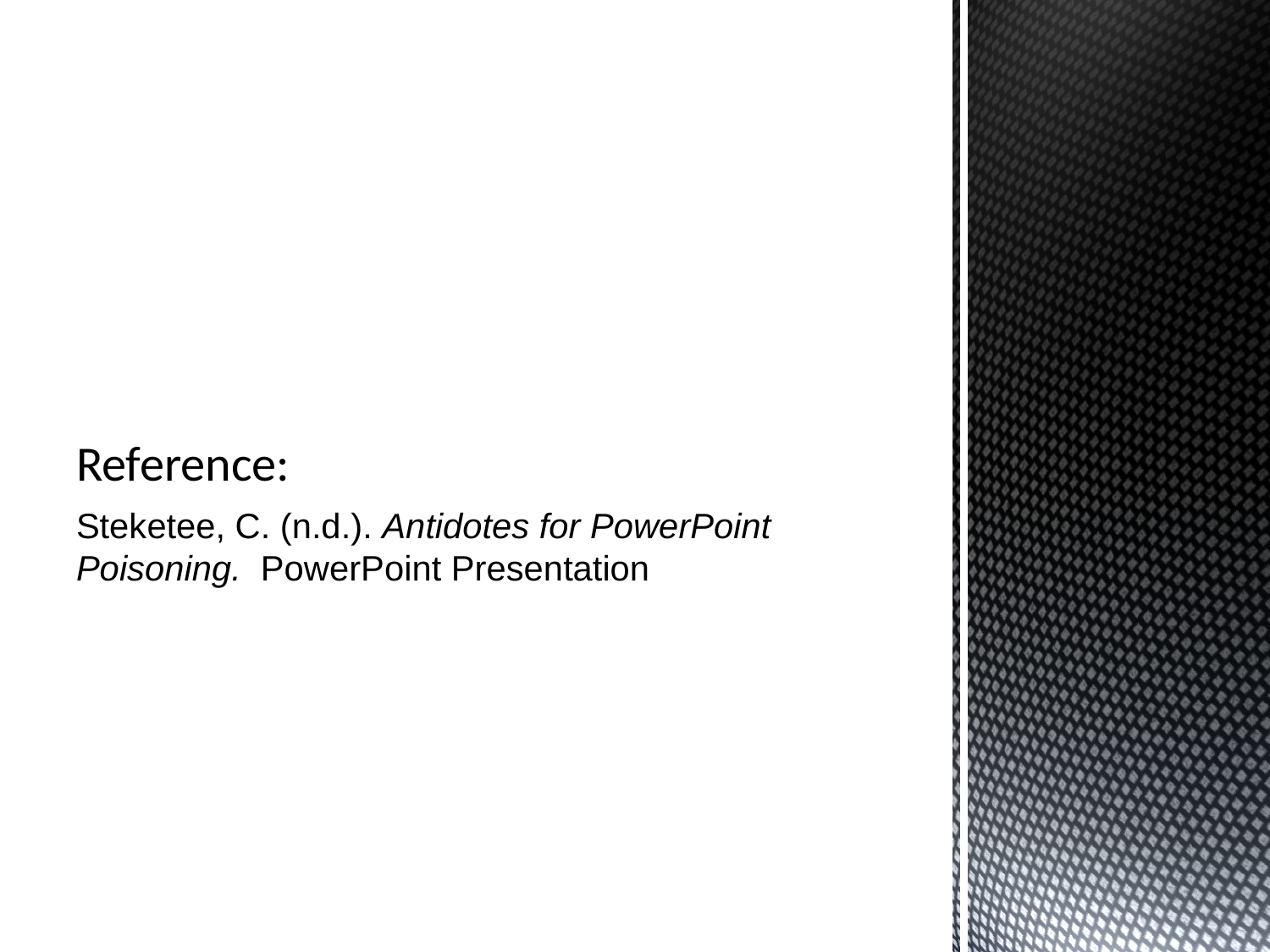

# Reference:
Steketee, C. (n.d.). Antidotes for PowerPoint Poisoning.  PowerPoint Presentation